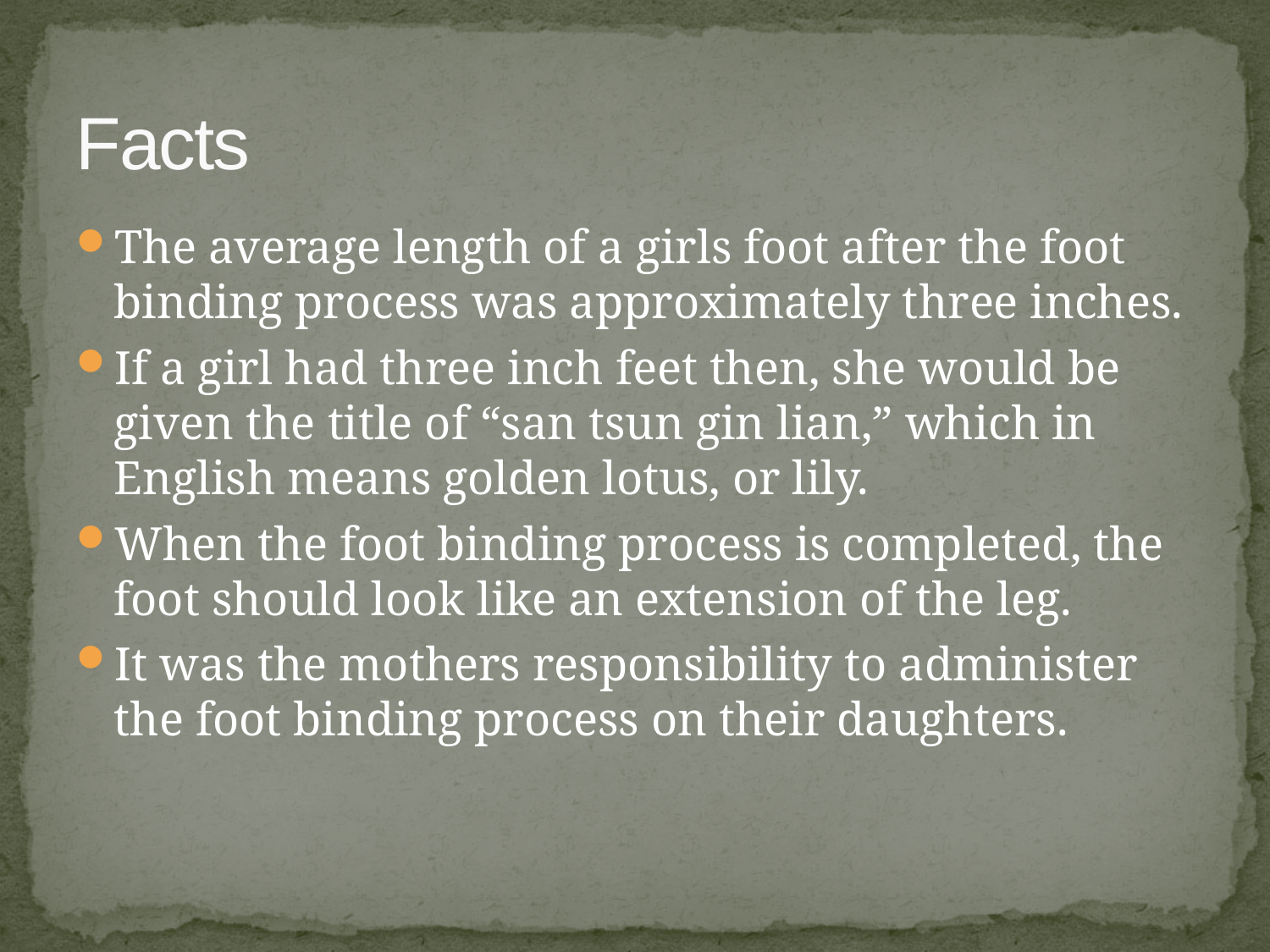

# Facts
The average length of a girls foot after the foot binding process was approximately three inches.
If a girl had three inch feet then, she would be given the title of “san tsun gin lian,” which in English means golden lotus, or lily.
When the foot binding process is completed, the foot should look like an extension of the leg.
It was the mothers responsibility to administer the foot binding process on their daughters.